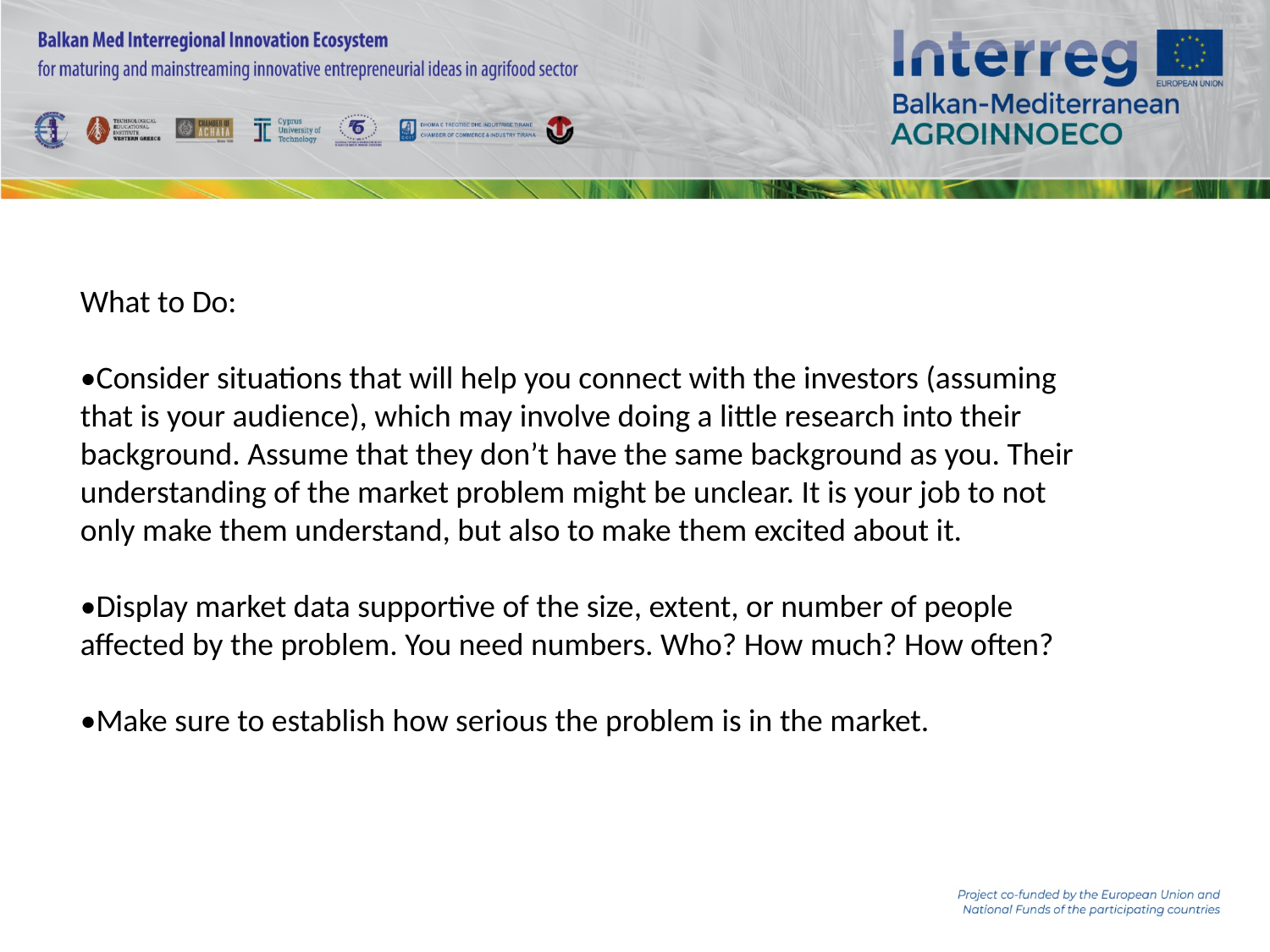

What to Do:

•Consider situations that will help you connect with the investors (assuming that is your audience), which may involve doing a little research into their background. Assume that they don’t have the same background as you. Their understanding of the market problem might be unclear. It is your job to not only make them understand, but also to make them excited about it.

•Display market data supportive of the size, extent, or number of people affected by the problem. You need numbers. Who? How much? How often?

•Make sure to establish how serious the problem is in the market.